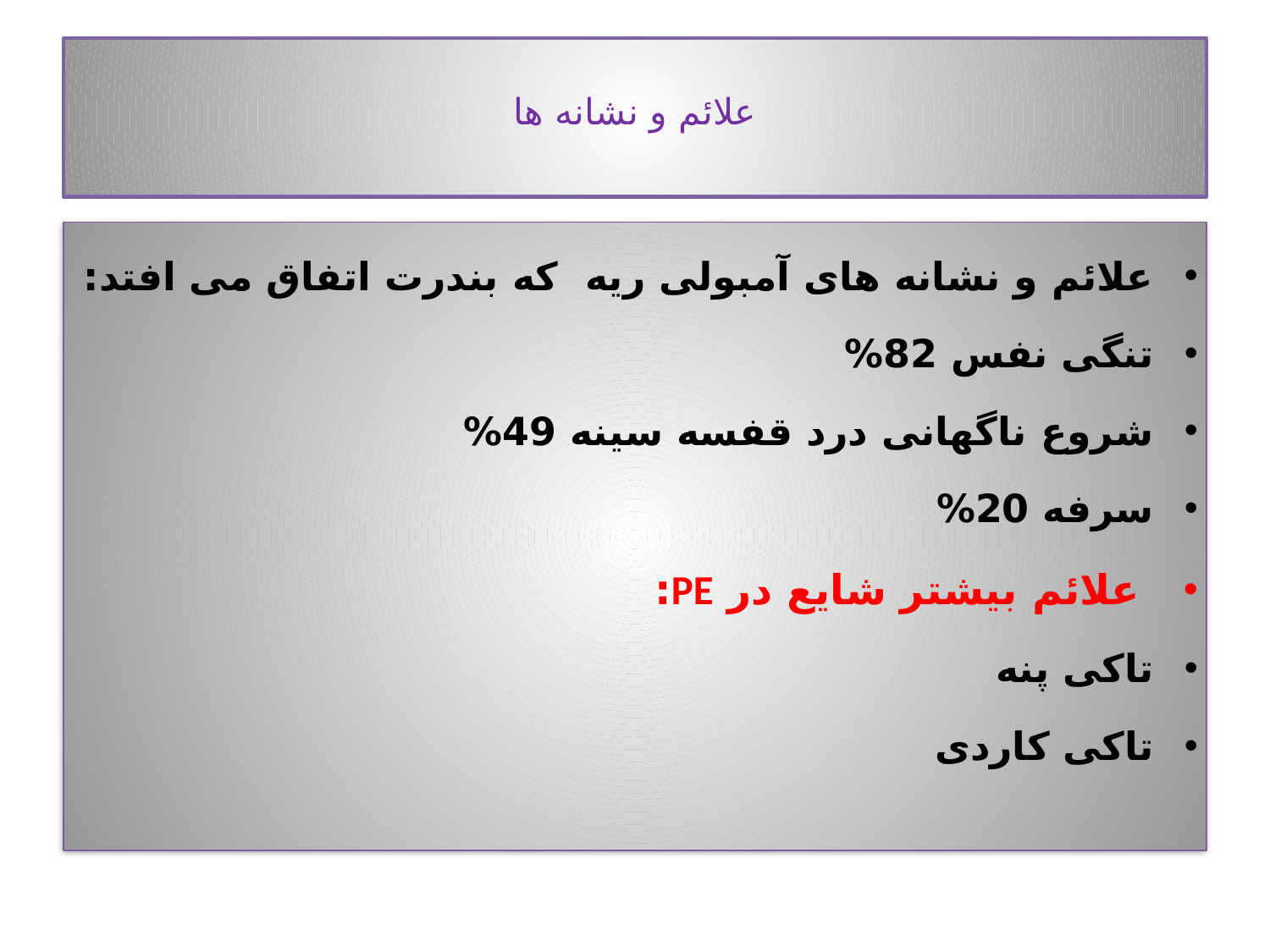

# علائم و نشانه ها
علائم و نشانه های آمبولی ریه  که بندرت اتفاق می افتد:
تنگی نفس 82%
شروع ناگهانی درد قفسه سینه 49%
سرفه 20%
 علائم بیشتر شایع در PE:
تاکی پنه
تاکی کاردی